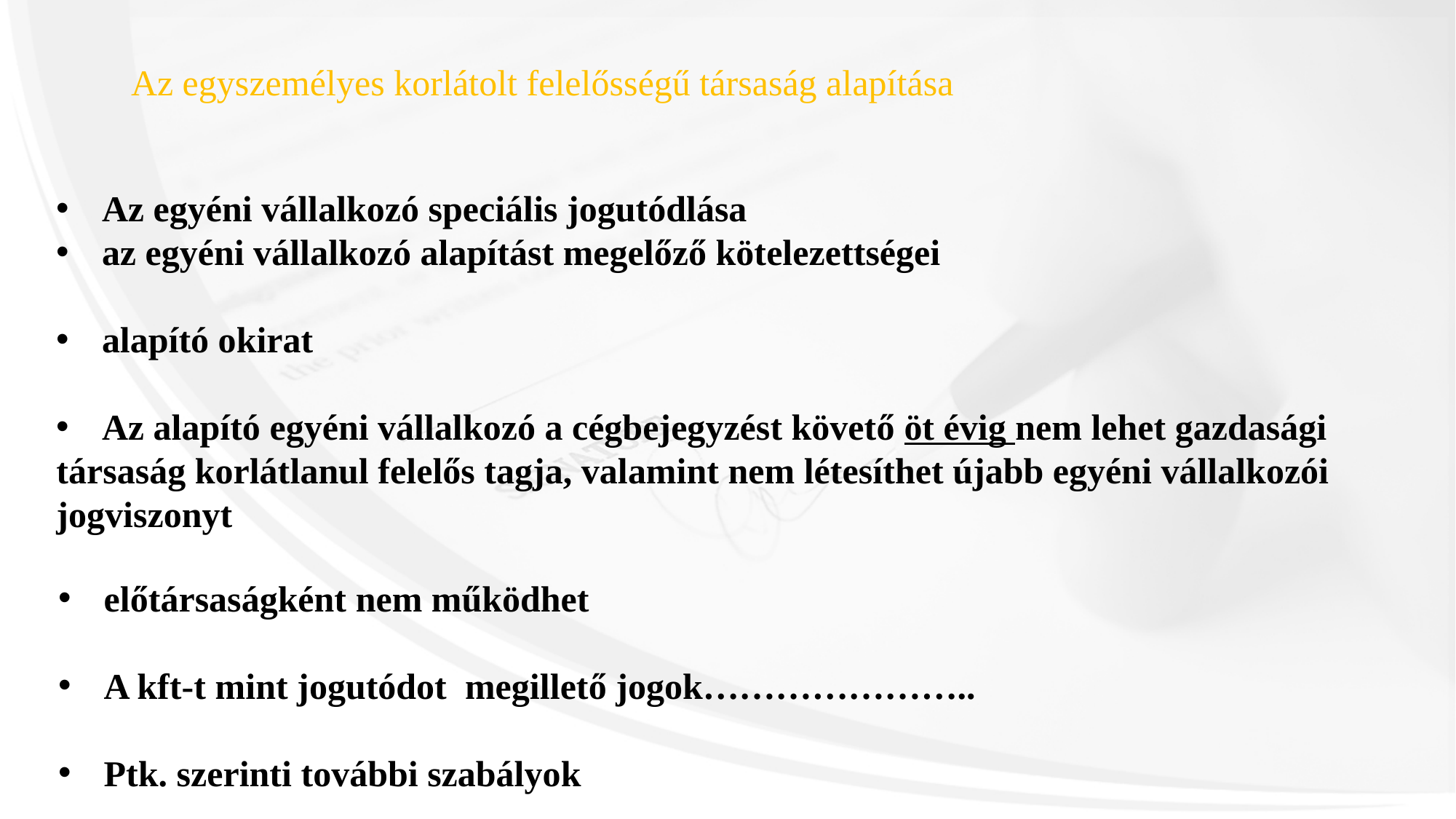

Az egyszemélyes korlátolt felelősségű társaság alapítása
Az egyéni vállalkozó speciális jogutódlása
az egyéni vállalkozó alapítást megelőző kötelezettségei

alapító okirat

Az alapító egyéni vállalkozó a cégbejegyzést követő öt évig nem lehet gazdasági
társaság korlátlanul felelős tagja, valamint nem létesíthet újabb egyéni vállalkozói
jogviszonyt
előtársaságként nem működhet

A kft-t mint jogutódot  megillető jogok…………………..

Ptk. szerinti további szabályok